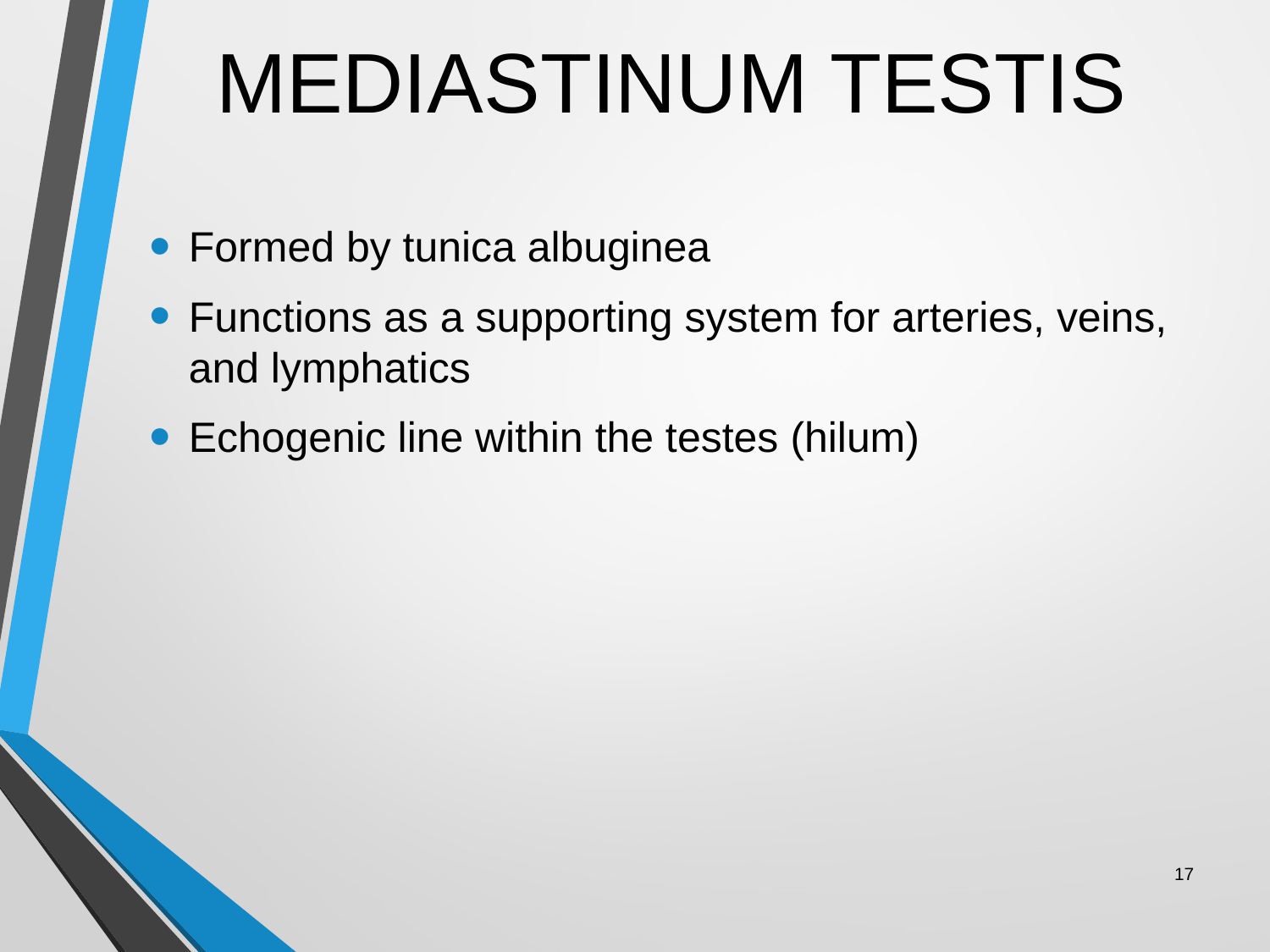

# MEDIASTINUM TESTIS
Formed by tunica albuginea
Functions as a supporting system for arteries, veins, and lymphatics
Echogenic line within the testes (hilum)

17